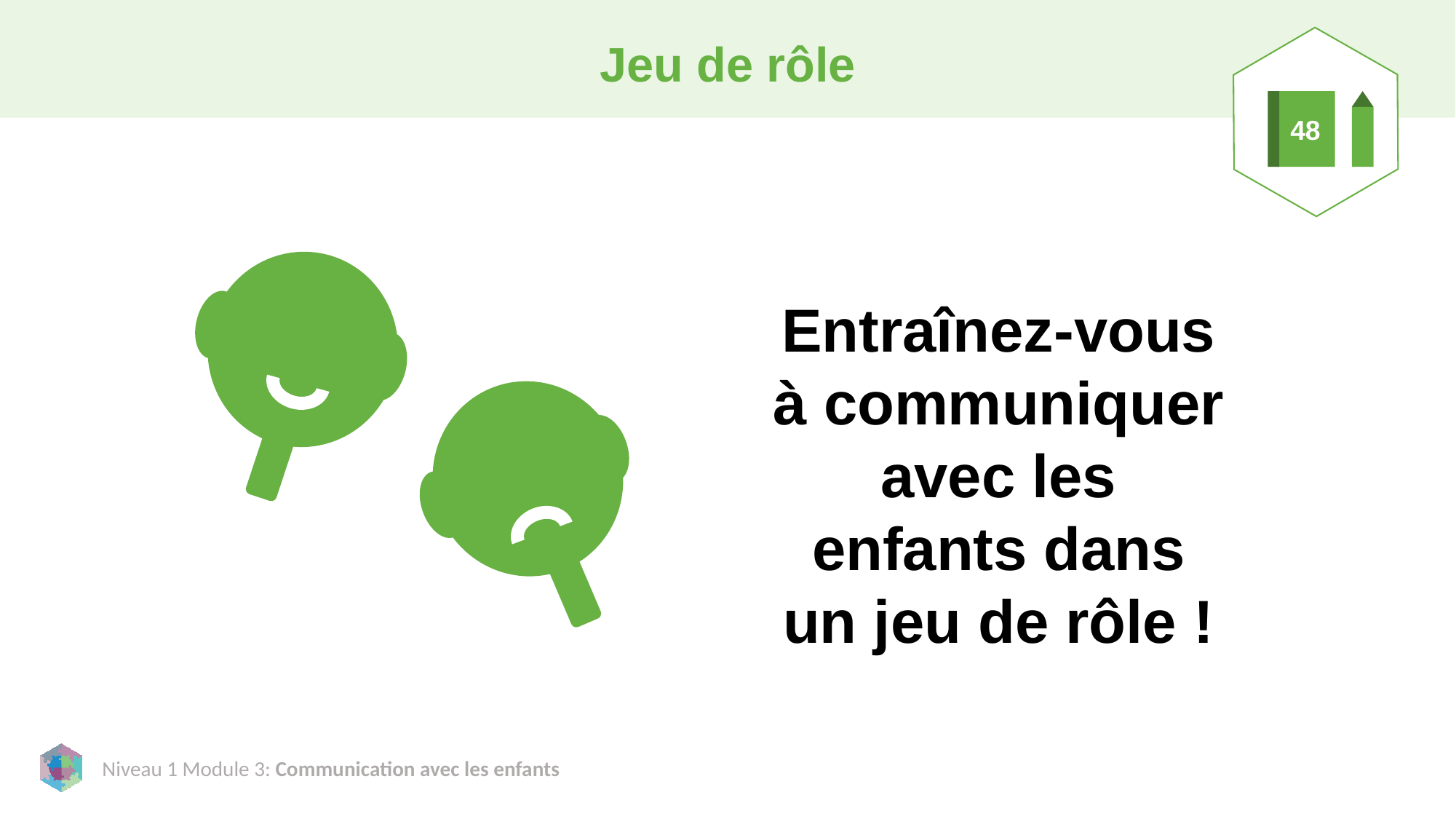

# Jeu de rôle

48

Entraînez-vous à communiquer avec les enfants dans un jeu de rôle !